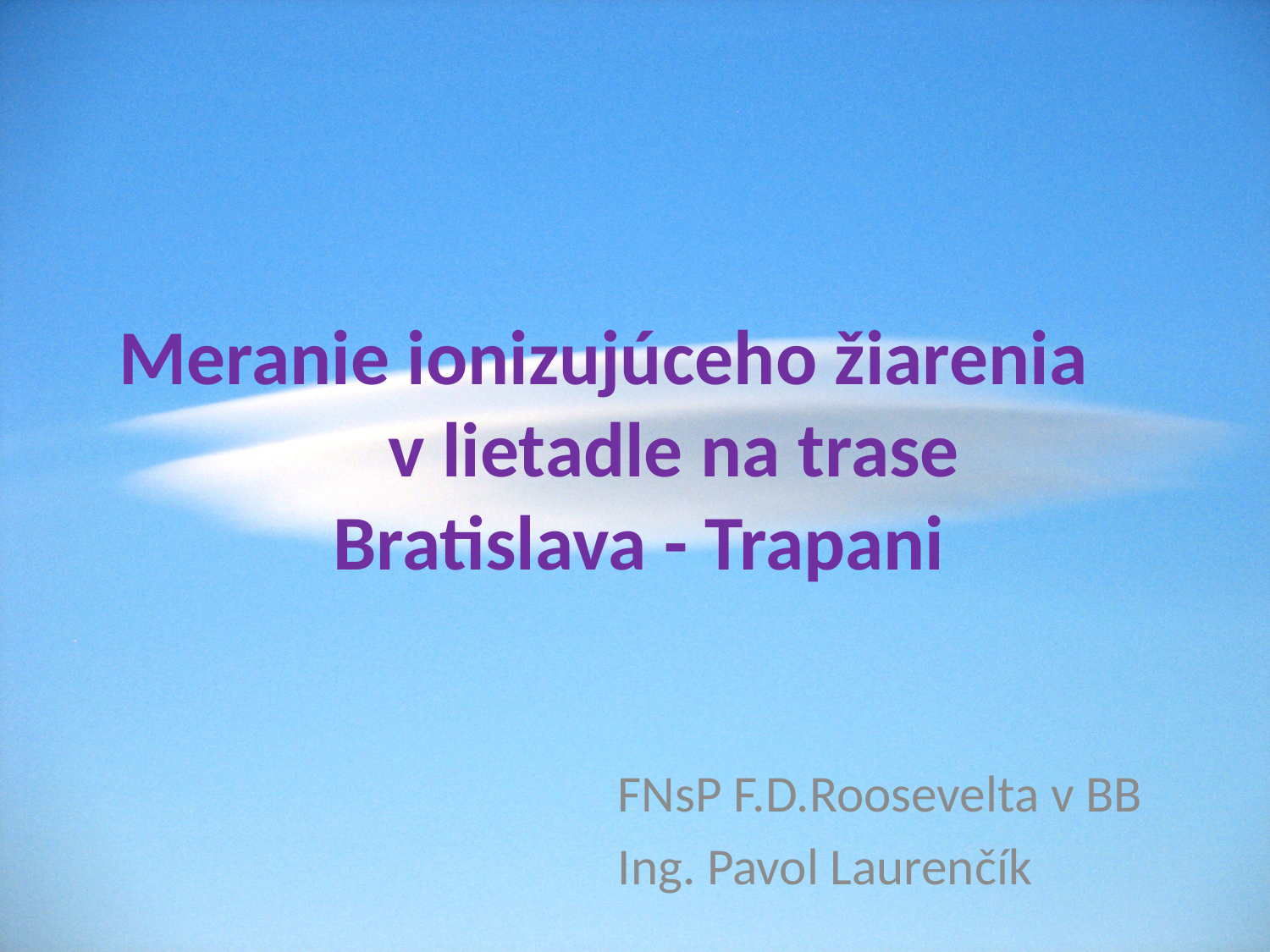

# Meranie ionizujúceho žiarenia         v lietadle na trase Bratislava - Trapani
FNsP F.D.Roosevelta v BB
Ing. Pavol Laurenčík